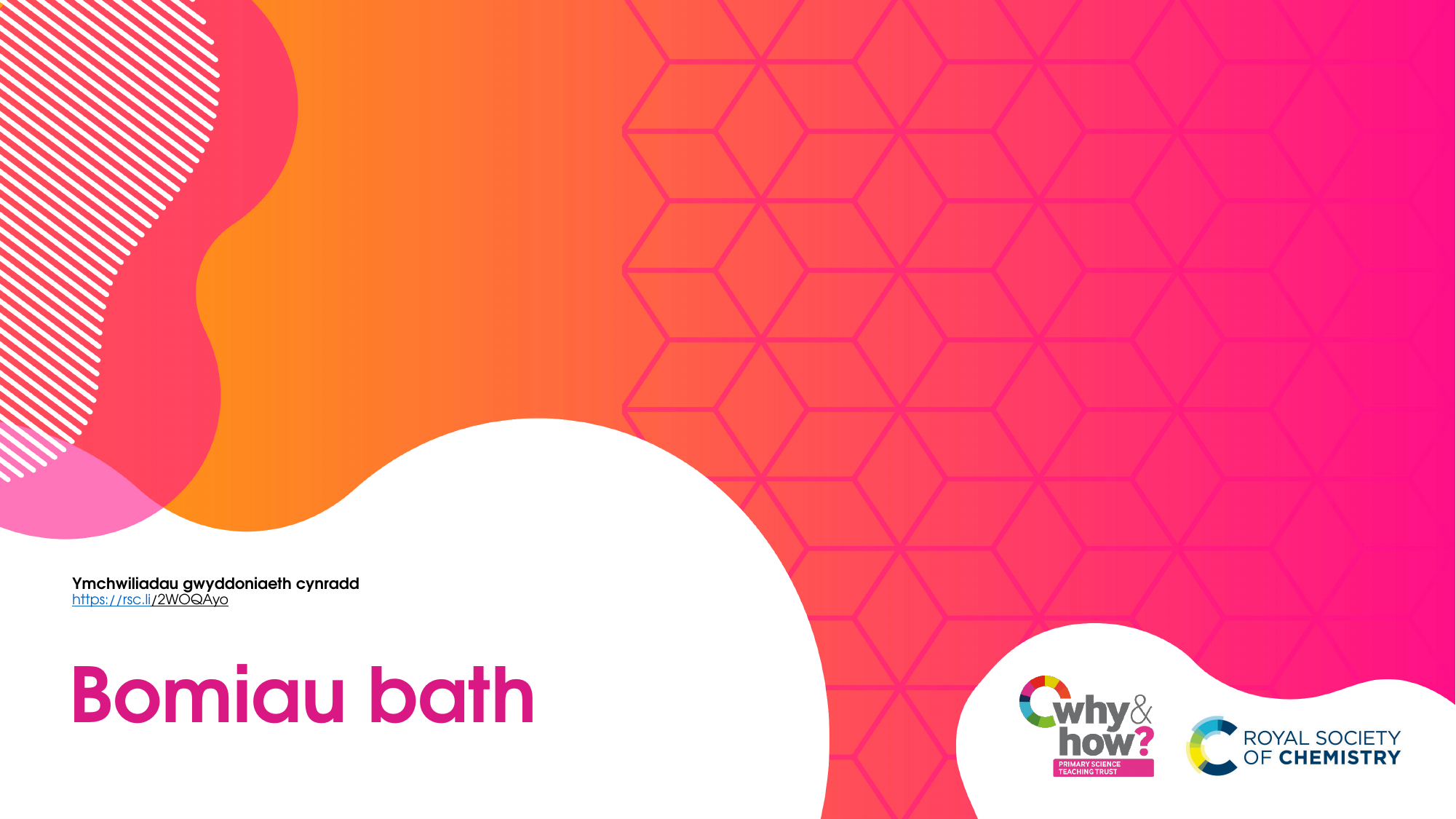

# Ymchwiliadau gwyddoniaeth cynradd https://rsc.li/2WOQAyo
Bomiau bath